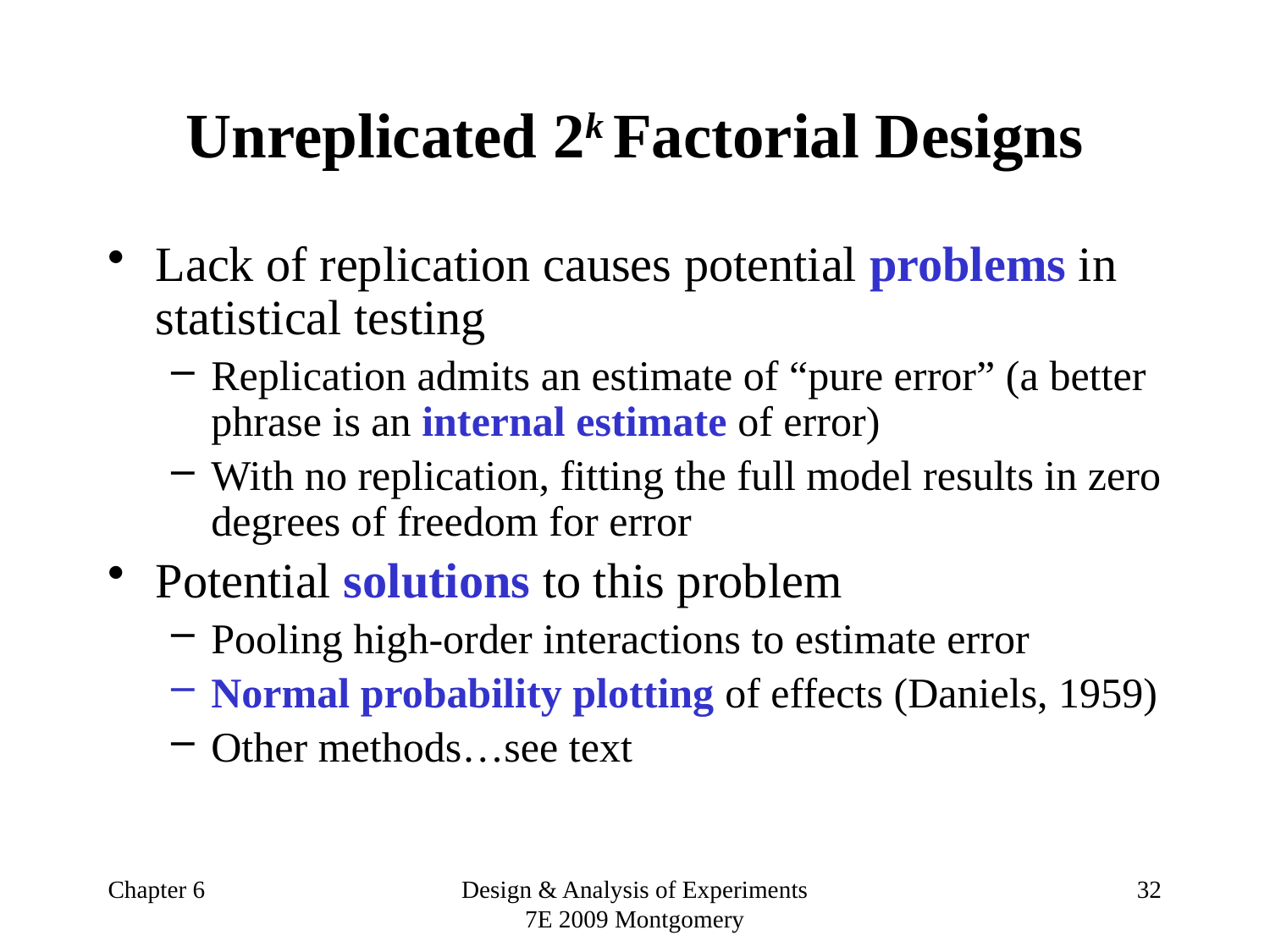

# Unreplicated 2k Factorial Designs
Lack of replication causes potential problems in statistical testing
Replication admits an estimate of “pure error” (a better phrase is an internal estimate of error)
With no replication, fitting the full model results in zero degrees of freedom for error
Potential solutions to this problem
Pooling high-order interactions to estimate error
Normal probability plotting of effects (Daniels, 1959)
Other methods…see text
Chapter 6
Design & Analysis of Experiments 7E 2009 Montgomery
32